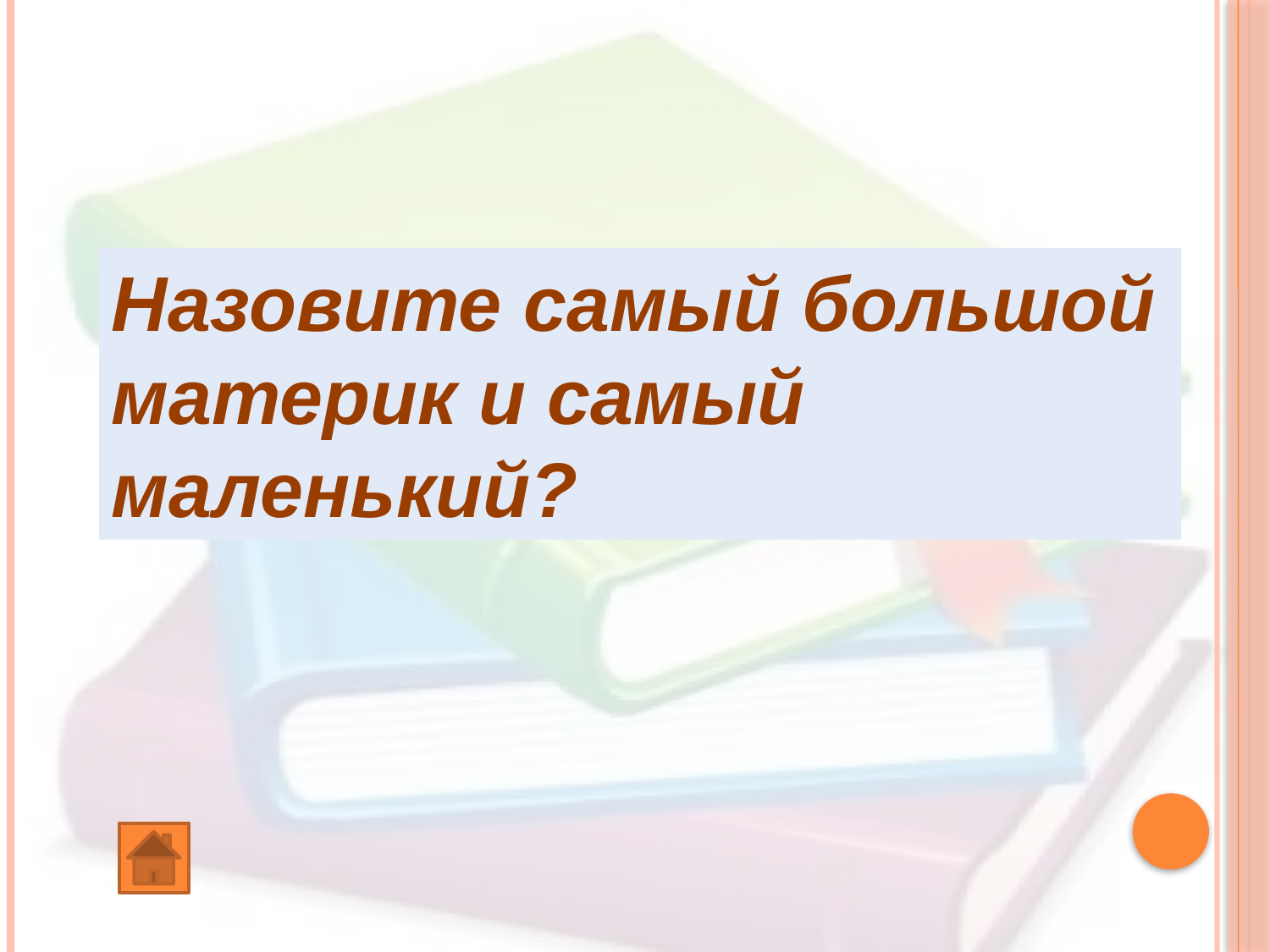

Назовите самый большой материк и самый маленький?